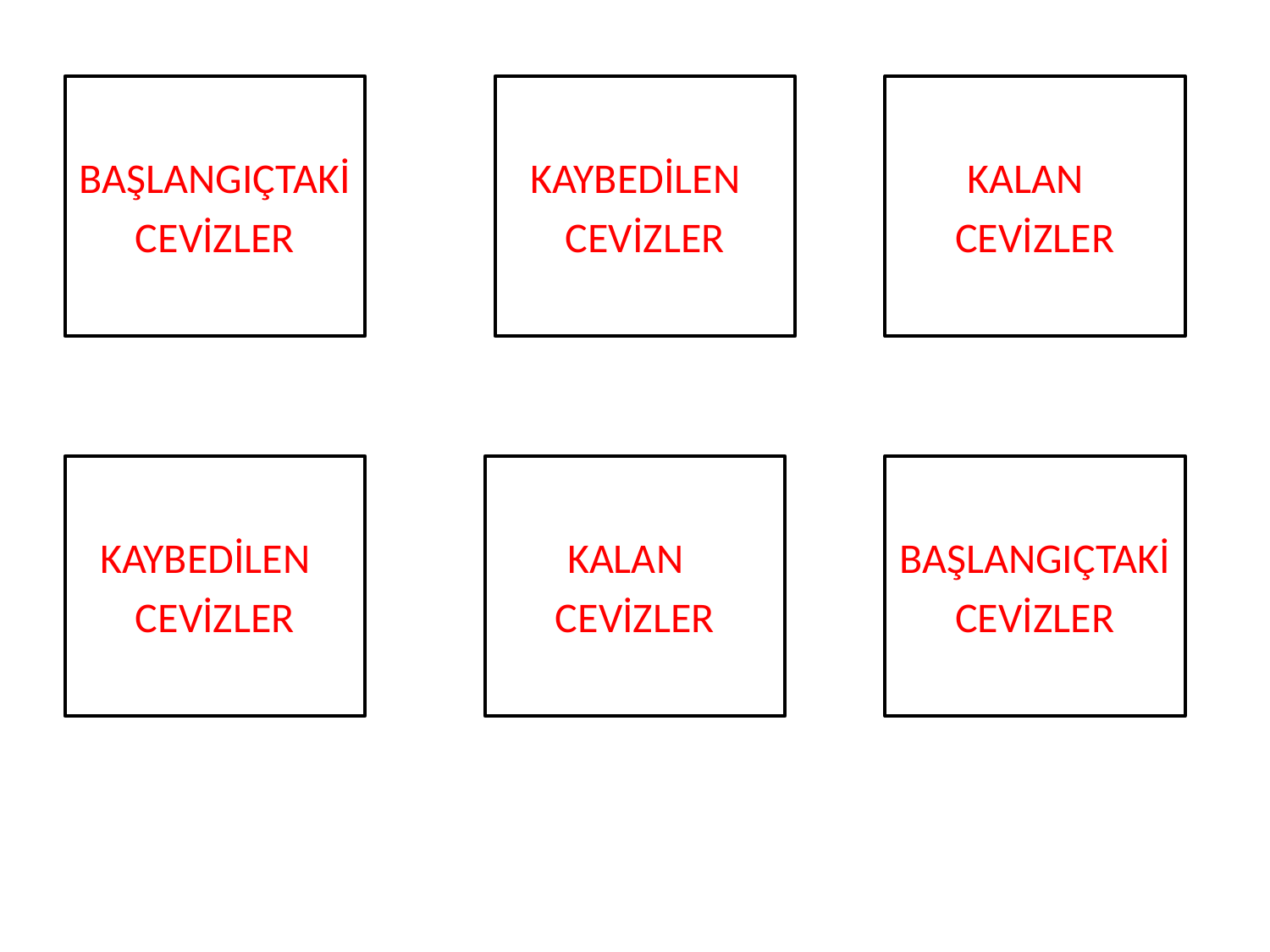

BAŞLANGIÇTAKİ
CEVİZLER
KAYBEDİLEN
CEVİZLER
KALAN
CEVİZLER
KAYBEDİLEN
CEVİZLER
KALAN
CEVİZLER
BAŞLANGIÇTAKİ
CEVİZLER